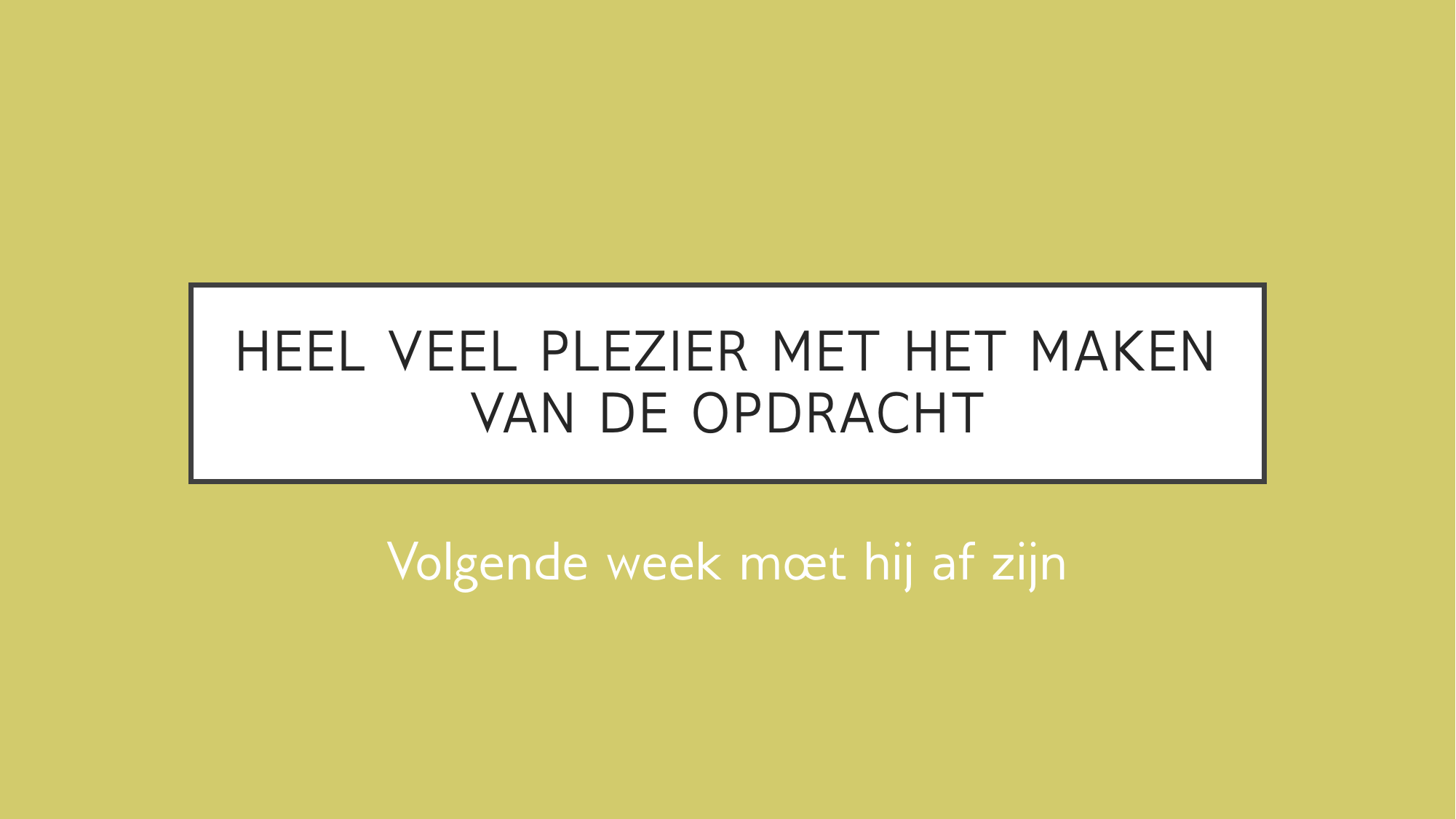

# Heel veel plezier met het maken van de opdracht
Volgende week moet hij af zijn